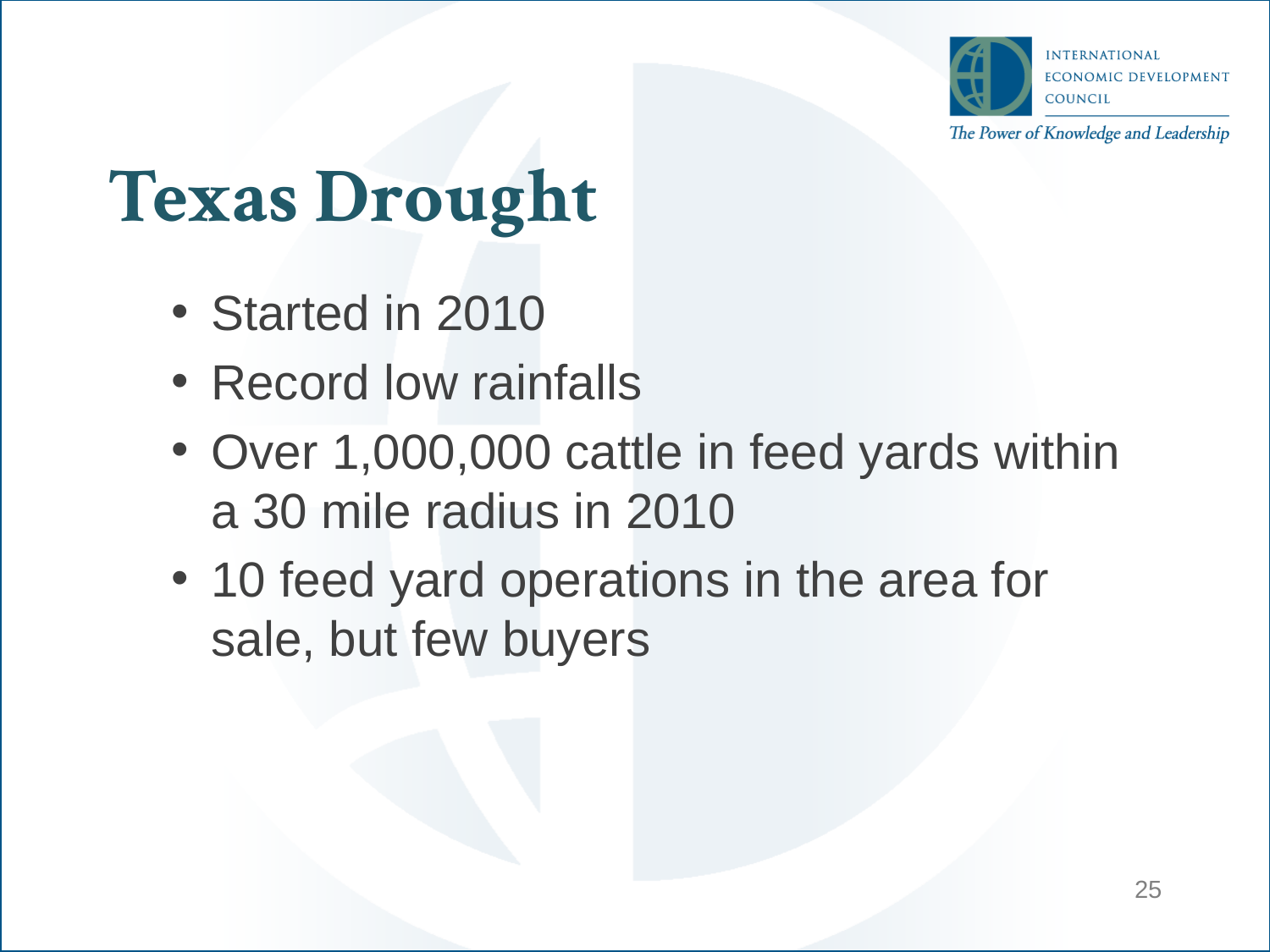

# Texas Drought
Started in 2010
Record low rainfalls
Over 1,000,000 cattle in feed yards within a 30 mile radius in 2010
10 feed yard operations in the area for sale, but few buyers

25